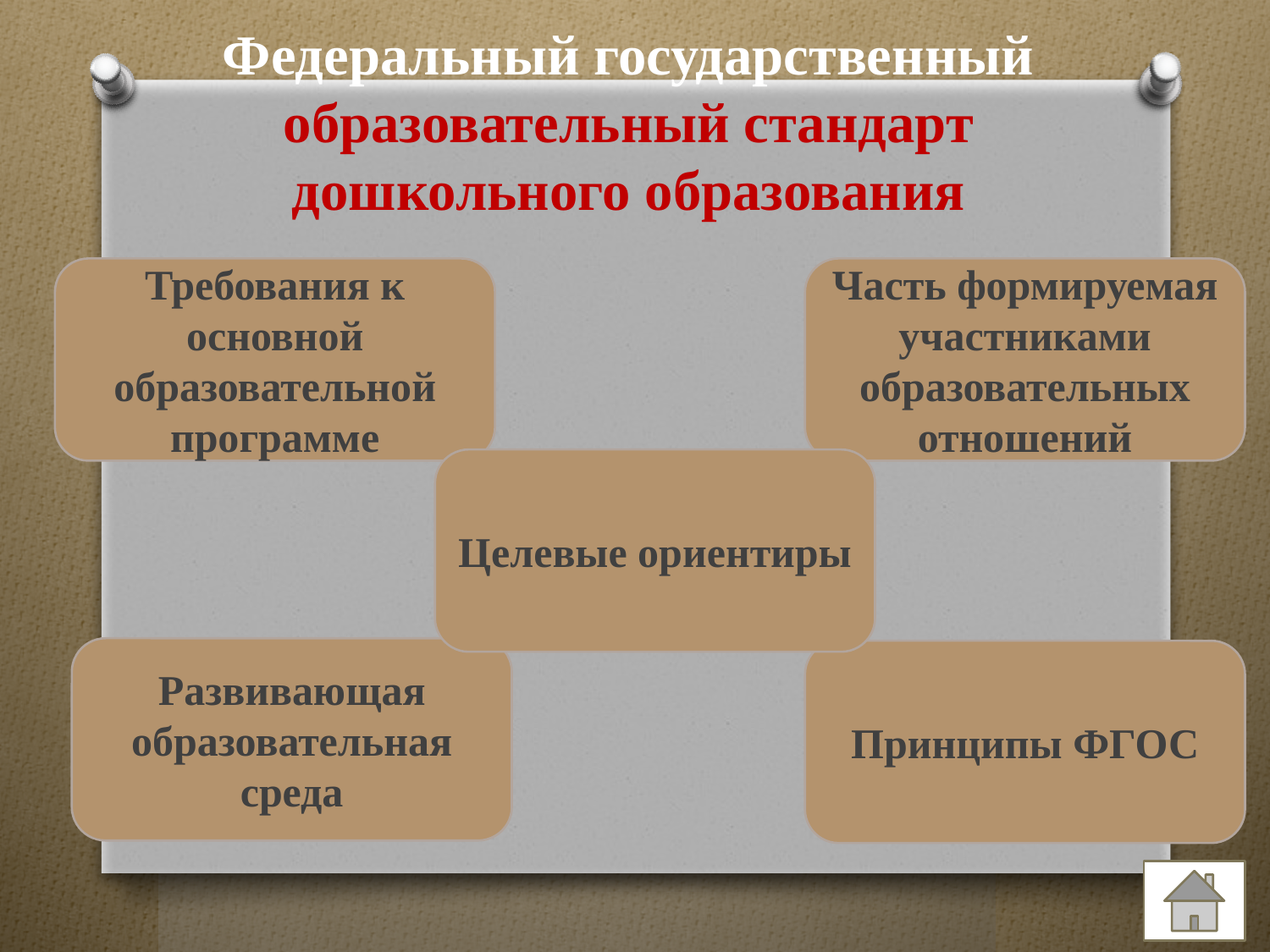

# Федеральный государственный образовательный стандарт дошкольного образования
Требования к основной образовательной программе
Часть формируемая участниками образовательных отношений

Целевые ориентиры
Развивающая образовательная среда
Принципы ФГОС